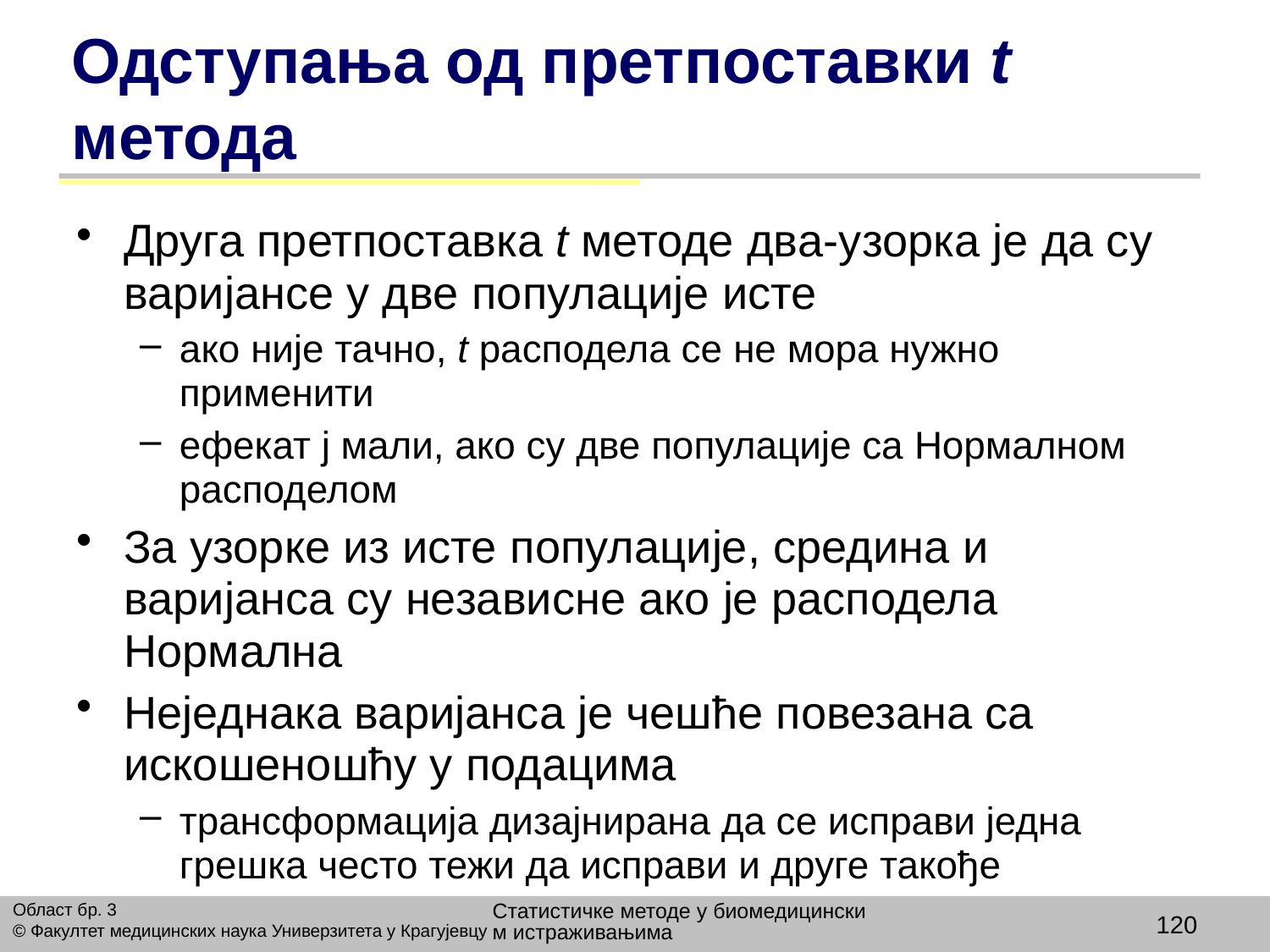

# Одступања од претпоставки t метода
Друга претпоставка t методе два-узорка је да су варијансе у две популације исте
ако није тачно, t расподела се не мора нужно применити
ефекат ј мали, ако су две популације са Нормалном расподелом
За узорке из исте популације, средина и варијанса су независне ако је расподела Нормална
Неједнака варијанса је чешће повезана са искошеношћу у подацима
трансформација дизајнирана да се исправи једна грешка често тежи да исправи и друге такође
Статистичке методе у биомедицинским истраживањима
Област бр. 3
© Факултет медицинских наука Универзитета у Крагујевцу
120